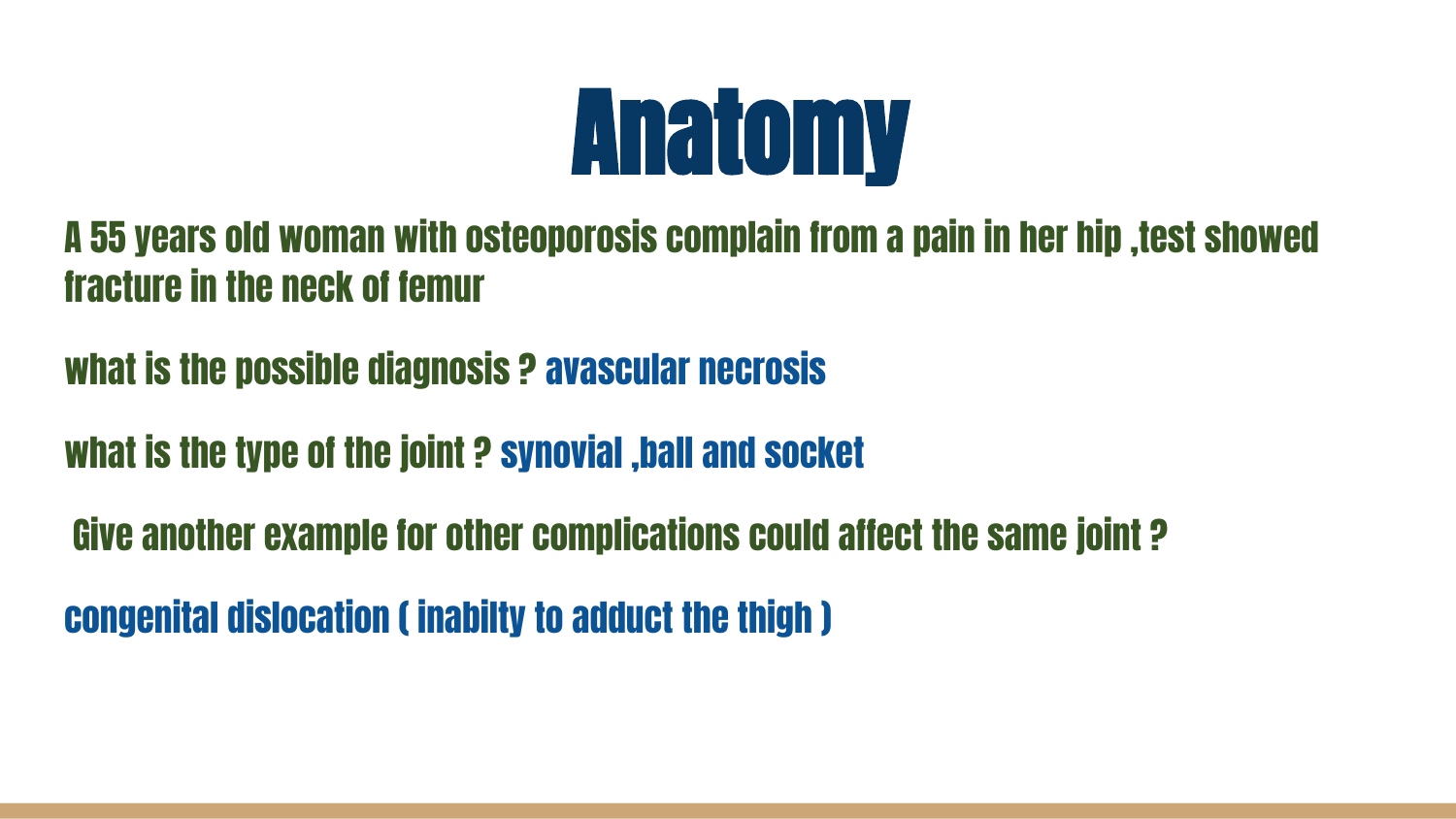

# Anatomy
A 55 years old woman with osteoporosis complain from a pain in her hip ,test showed fracture in the neck of femur
what is the possible diagnosis ? avascular necrosis
what is the type of the joint ? synovial ,ball and socket
 Give another example for other complications could affect the same joint ?
congenital dislocation ( inabilty to adduct the thigh )